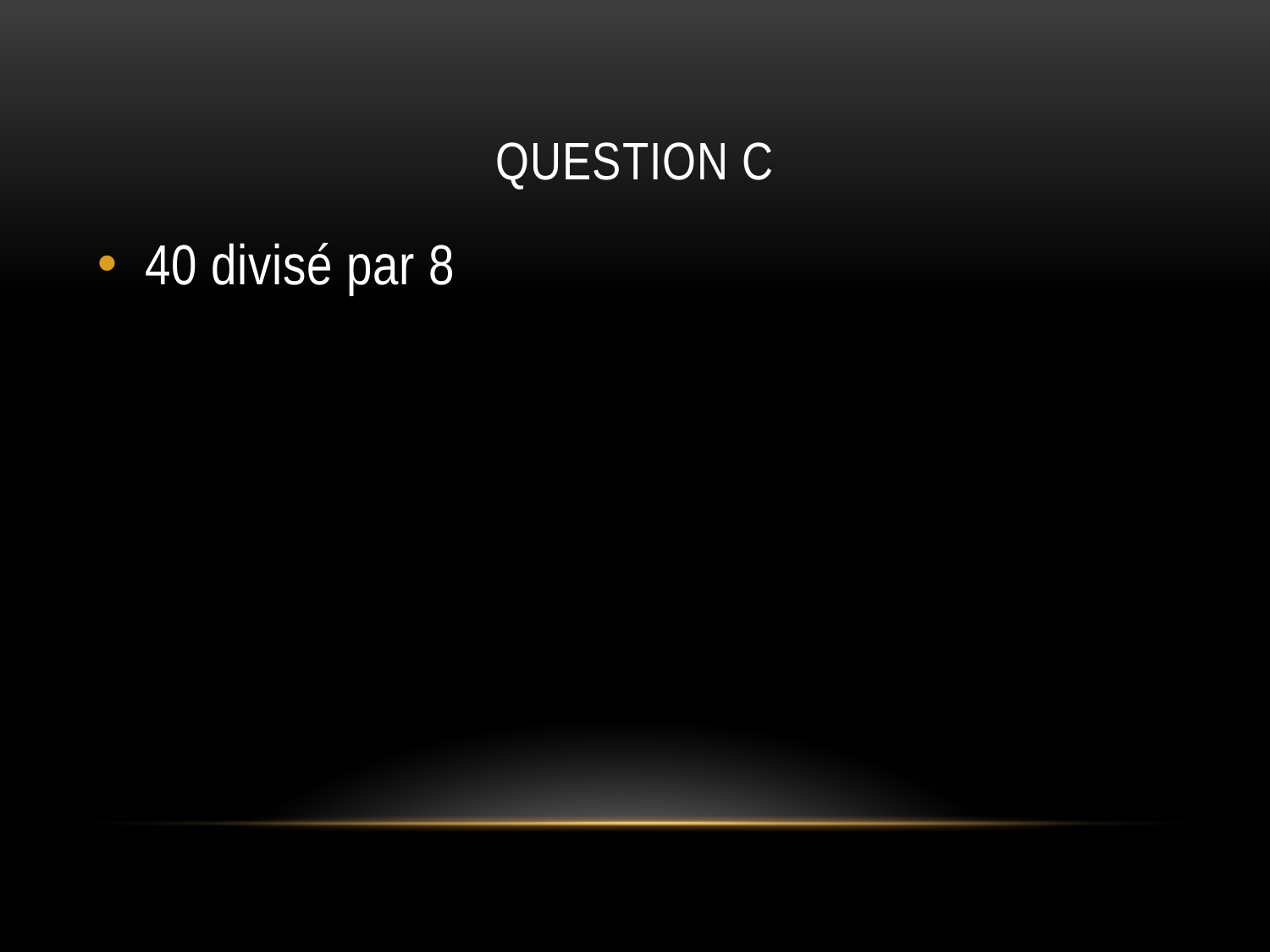

# QUESTION C
40 divisé par 8